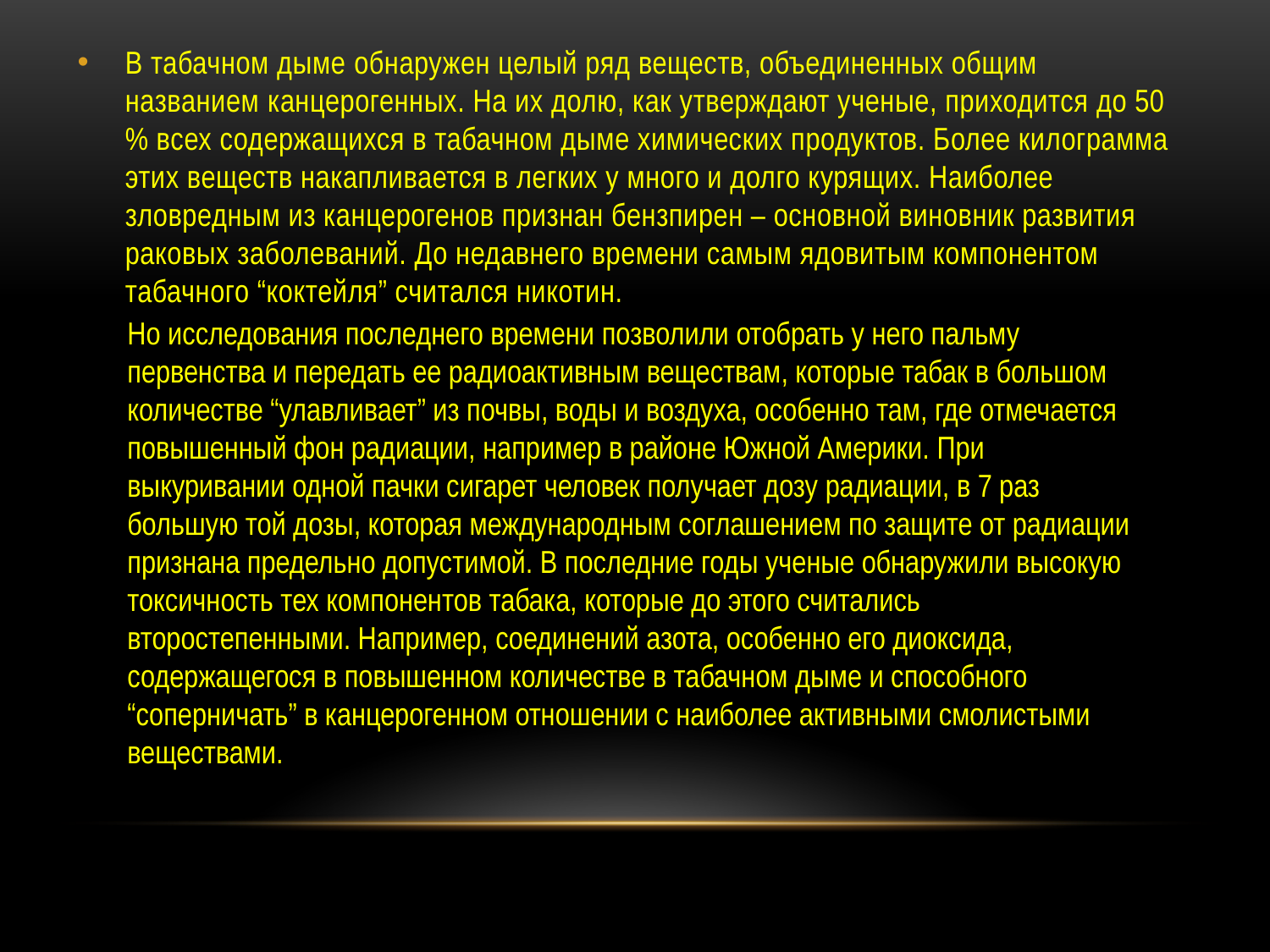

В табачном дыме обнаружен целый ряд веществ, объединенных общим названием канцерогенных. На их долю, как утверждают ученые, приходится до 50 % всех содержащихся в табачном дыме химических продуктов. Более килограмма этих веществ накапливается в легких у много и долго курящих. Наиболее зловредным из канцерогенов признан бензпирен – основной виновник развития раковых заболеваний. До недавнего времени самым ядовитым компонентом табачного “коктейля” считался никотин.
Но исследования последнего времени позволили отобрать у него пальму первенства и передать ее радиоактивным веществам, которые табак в большом количестве “улавливает” из почвы, воды и воздуха, особенно там, где отмечается повышенный фон радиации, например в районе Южной Америки. При выкуривании одной пачки сигарет человек получает дозу радиации, в 7 раз большую той дозы, которая международным соглашением по защите от радиации признана предельно допустимой. В последние годы ученые обнаружили высокую токсичность тех компонентов табака, которые до этого считались второстепенными. Например, соединений азота, особенно его диоксида, содержащегося в повышенном количестве в табачном дыме и способного “соперничать” в канцерогенном отношении с наиболее активными смолистыми веществами.